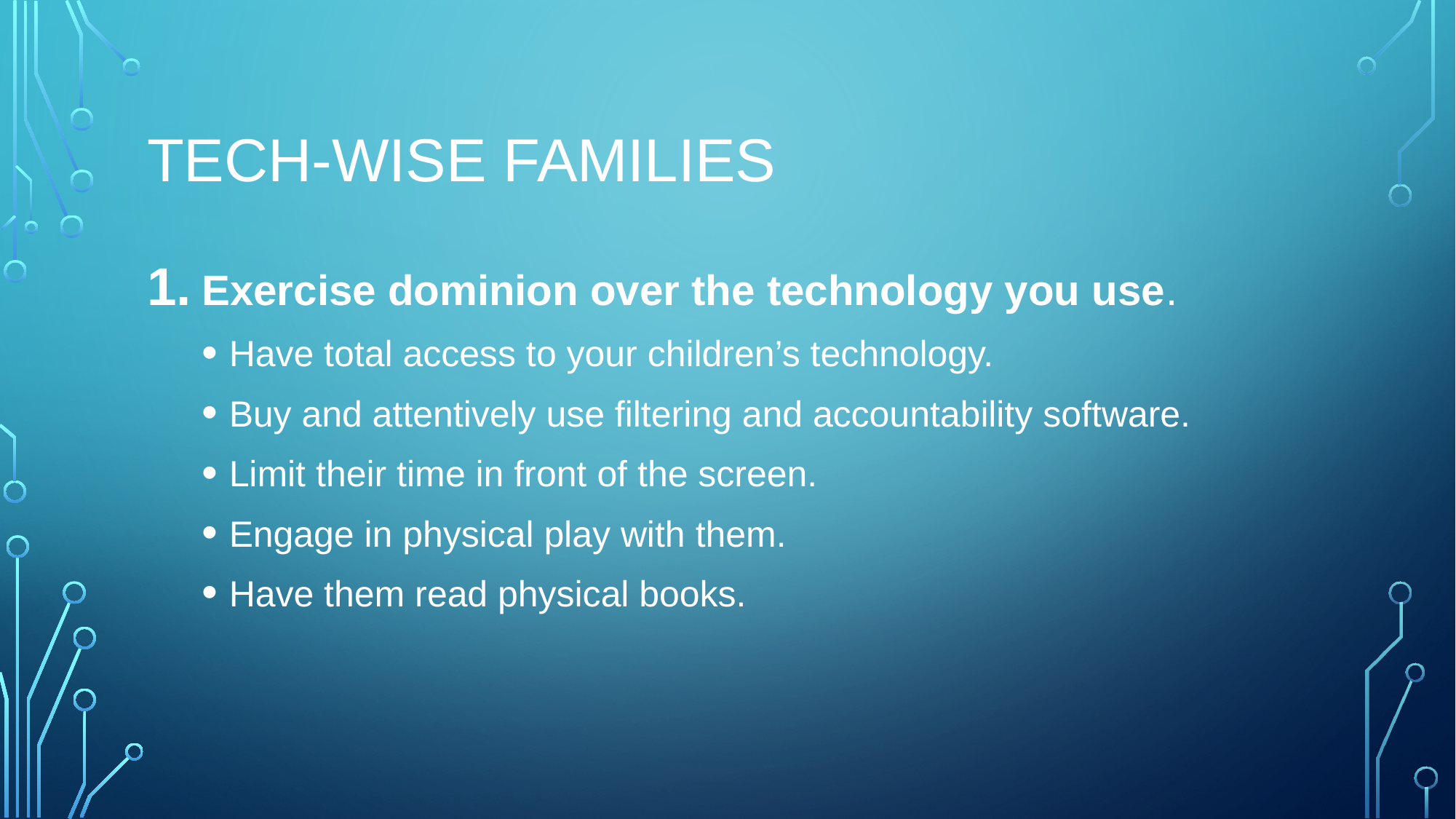

# Tech-wise families
Exercise dominion over the technology you use.
Have total access to your children’s technology.
Buy and attentively use filtering and accountability software.
Limit their time in front of the screen.
Engage in physical play with them.
Have them read physical books.